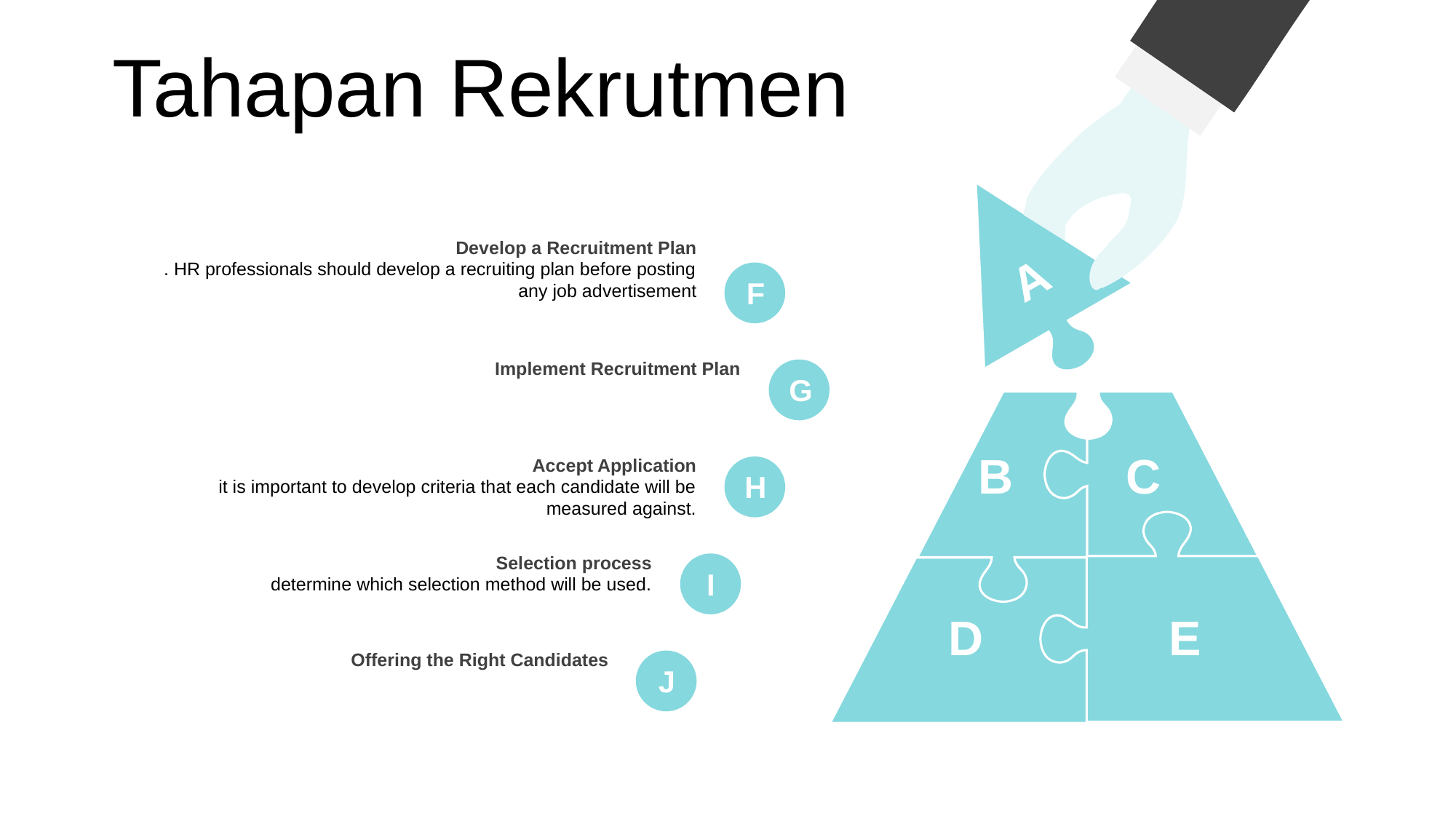

Tahapan Rekrutmen

A

B
C

D
E
Develop a Recruitment Plan
. HR professionals should develop a recruiting plan before posting any job advertisement

F
Implement Recruitment Plan

G
Accept Application
it is important to develop criteria that each candidate will be measured against.

H
Selection process
determine which selection method will be used.

I
Offering the Right Candidates

J